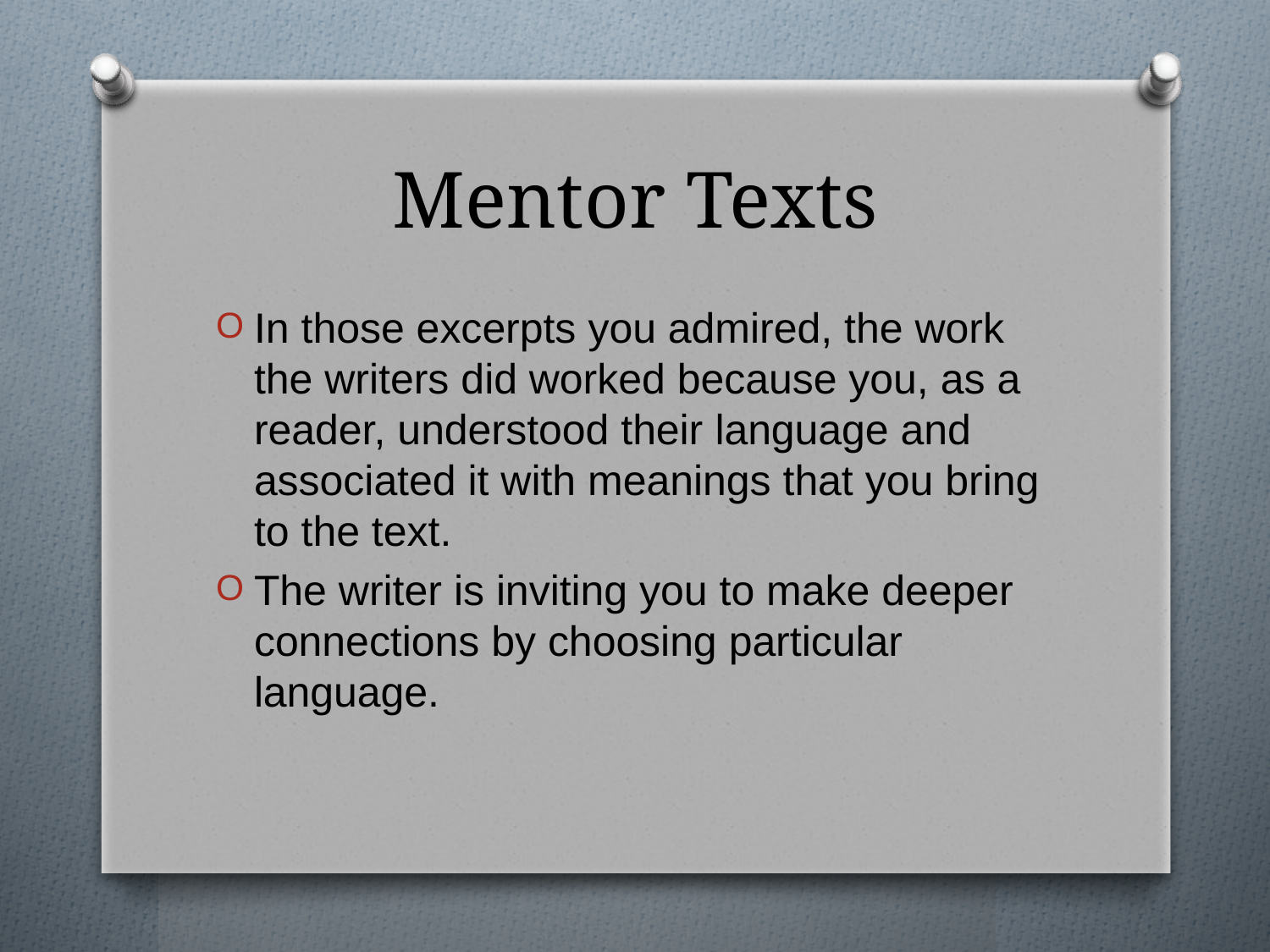

# Mentor Texts
In those excerpts you admired, the work the writers did worked because you, as a reader, understood their language and associated it with meanings that you bring to the text.
The writer is inviting you to make deeper connections by choosing particular language.